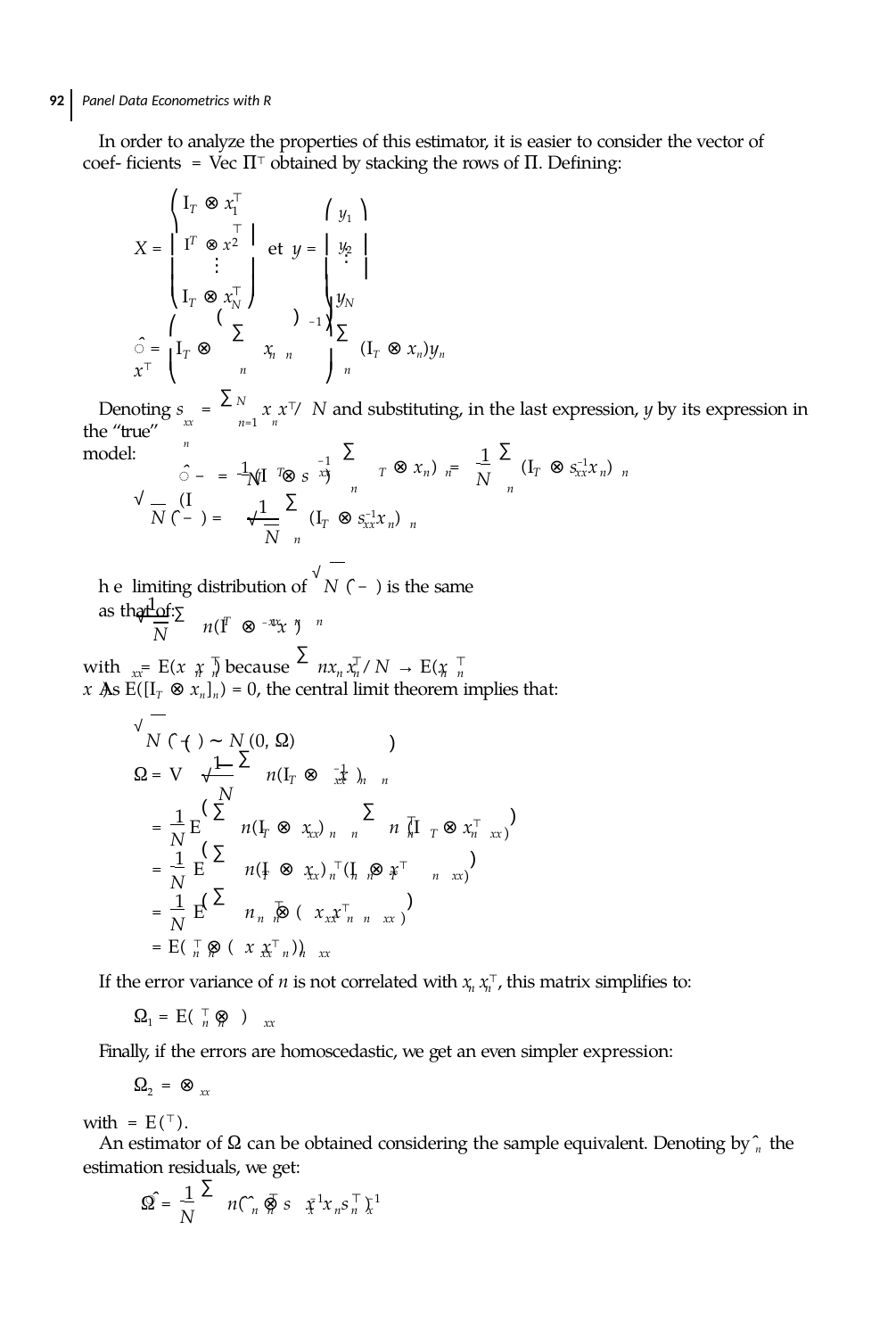

92  Panel Data Econometrics with R

In order to analyze the properties of this estimator, it is easier to consider the vector of coef- ﬁcients  = Vec Π⊤ obtained by stacking the rows of Π. Deﬁning:

⎛ y1 ⎞
⎛	⎞
⊤
1
⊤
2
I  ⊗ x
T
⎜ y2 ⎟
⎟
⎜ I  ⊗ x
T
et y =
X =
⋮
⎜	⎟
⋮
⎟
⎜
⎜	⎟
⎟
⎜
⊤
y
I  ⊗ x
⎝	⎠
⎠
⎝
N
T
N
(
)
−1
⎛
⎞
∑
∑
̂ = I ⊗	x x⊤
(IT ⊗ xn)yn
T	n n
⎜
⎟
⎝
⎠
n
n
∑
N
Denoting s  =
x x⊤∕N and substituting, in the last expression, y by its expression in
xx	n=1  n n
the “true” model:
∑	∑
 1
−1
̂ −  =  1 (I ⊗ s  )	(I
⊗ x ) =
(I  ⊗ s−1x )
T	xx
T	n  n
T	xx  n  n
N
N
n	n
√
∑
1
N (̂ − ) =
(I  ⊗ s−1x )

√
T	xx  n  n

N  n
he limiting distribution of √N (̂ − ) is the same as that of:

1
∑ n(I  ⊗ −1x )
√
T	xx  n  n

N

∑
⊤
⊤
⊤
with    = E(x  x  ) because	nx  x  ∕N → E(x  x  ).
xx	n n	n n	n n
As E([IT ⊗ xn]n) = 0, the central limit theorem implies that:
√N (̂ − ) ∼ N (0, Ω)

(	)
  ∑
1
−1
n(I ⊗  x )
Ω= V
√
T	xx  n  n

N
(
))
∑	∑
 1
⊤
⊗ x⊤
=	E	n(I ⊗ x )	n (I
T	xx n  n	n  T
n  xx
N
))
(
∑
 1
=	E	n(I ⊗ x ) ⊤(I ⊗ x⊤
T	xx n  n n  T	n  xx
N
(	))
∑
 1
⊤
=	E	n  ⊗ ( x x⊤
n n	xx n n  xx
N
= E( ⊤ ⊗ ( x x⊤ ))
n n	xx n n  xx
If the error variance of n is not correlated with x x⊤, this matrix simpliﬁes to:
n n
Ω1 = E( ⊤ ⊗ )
n n	xx
Finally, if the errors are homoscedastic, we get an even simpler expression:
Ω2 = ⊗ xx
with  = E(⊤).
An estimator of Ω can be obtained considering the sample equivalent. Denoting by ̂n the estimation residuals, we get:
∑
 1
N
̂
⊤	−1	⊤ −1
n(̂ ̂ ⊗ s  x x s  )
Ω =
n n
x	n n x